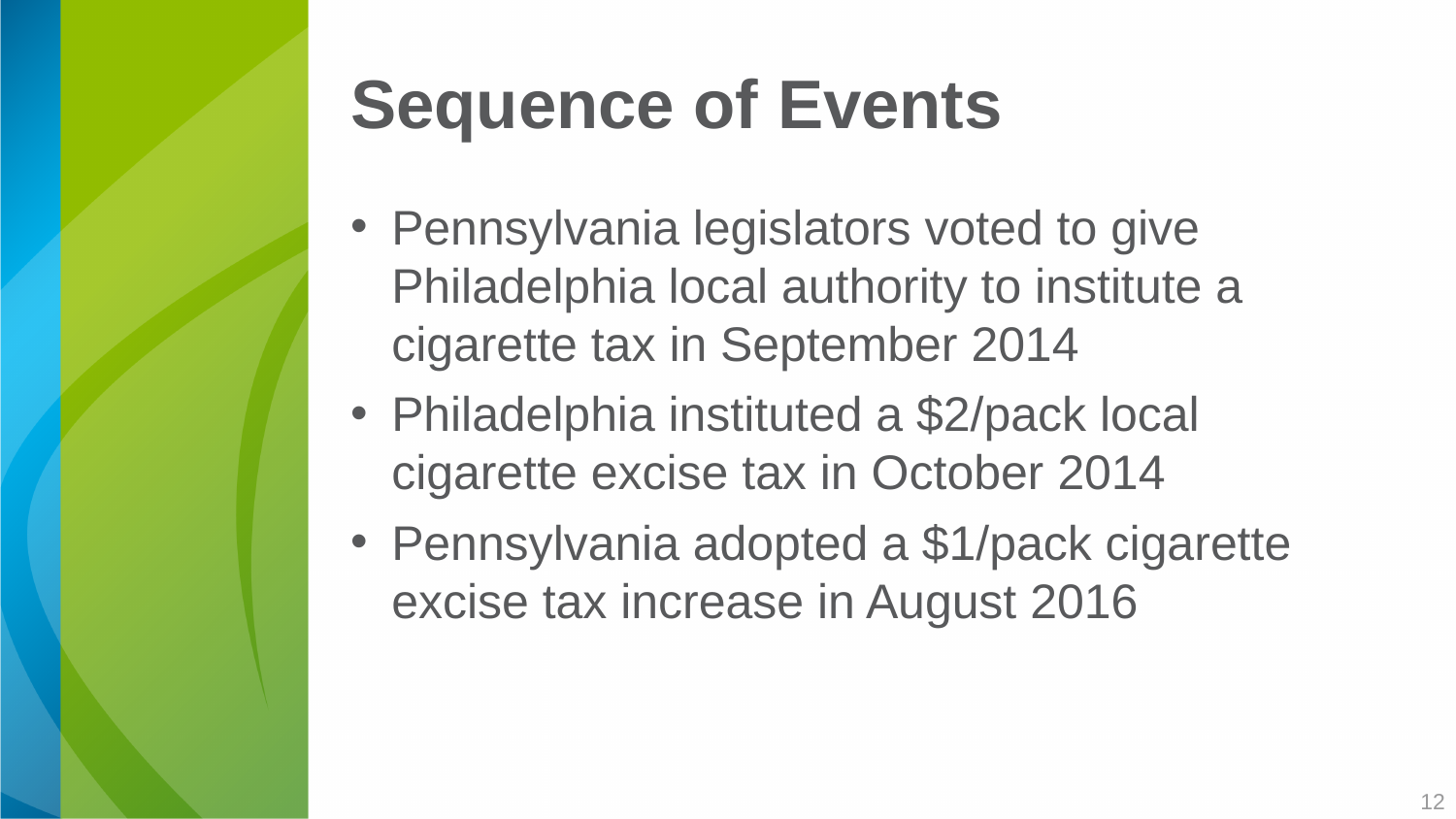

# Sequence of Events
Pennsylvania legislators voted to give Philadelphia local authority to institute a cigarette tax in September 2014
Philadelphia instituted a $2/pack local cigarette excise tax in October 2014
Pennsylvania adopted a $1/pack cigarette excise tax increase in August 2016

12